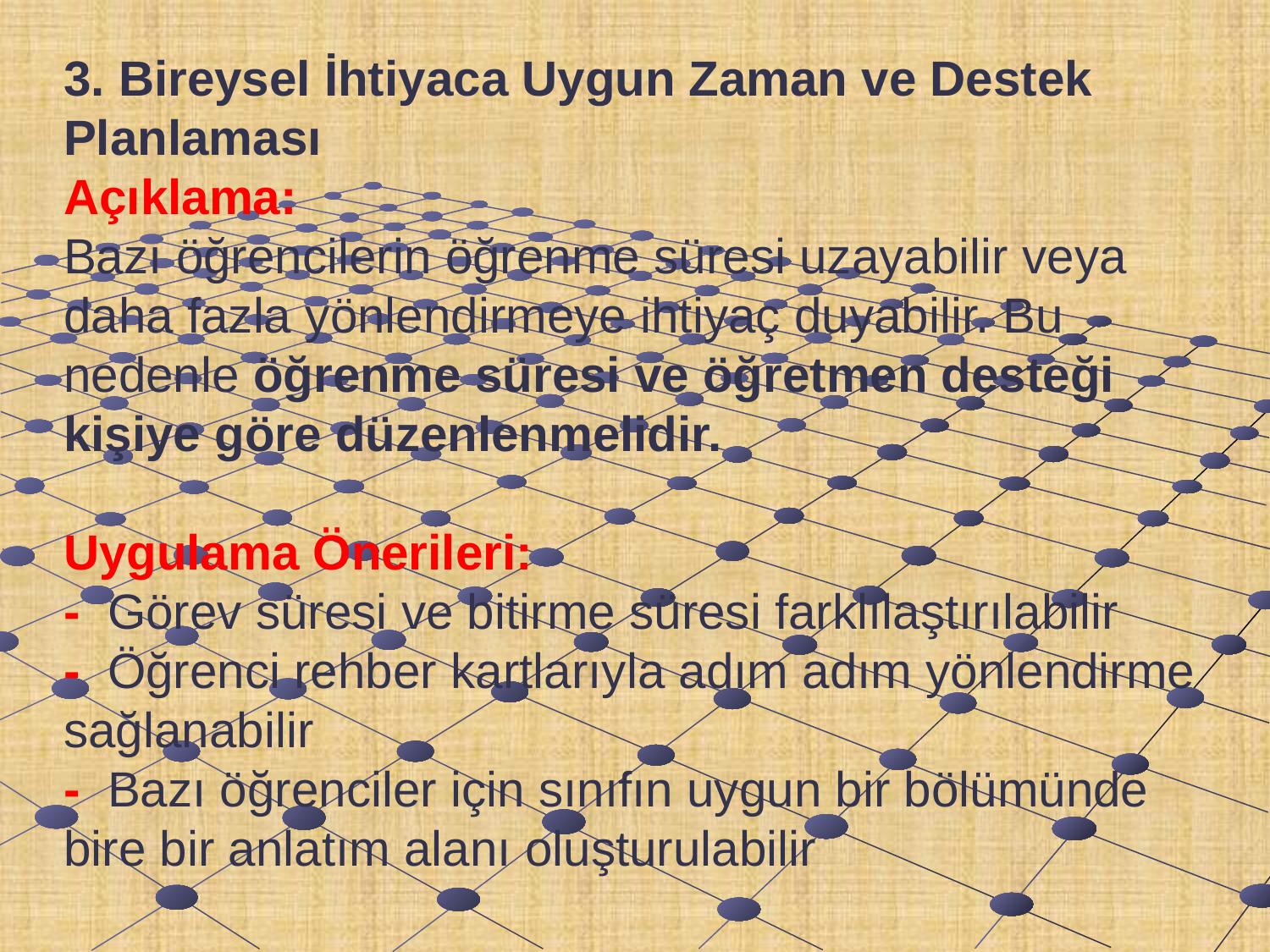

# 3. Bireysel İhtiyaca Uygun Zaman ve Destek Planlaması Açıklama: Bazı öğrencilerin öğrenme süresi uzayabilir veya daha fazla yönlendirmeye ihtiyaç duyabilir. Bu nedenle öğrenme süresi ve öğretmen desteği kişiye göre düzenlenmelidir. Uygulama Önerileri: -  Görev süresi ve bitirme süresi farklılaştırılabilir -  Öğrenci rehber kartlarıyla adım adım yönlendirme sağlanabilir -  Bazı öğrenciler için sınıfın uygun bir bölümünde bire bir anlatım alanı oluşturulabilir